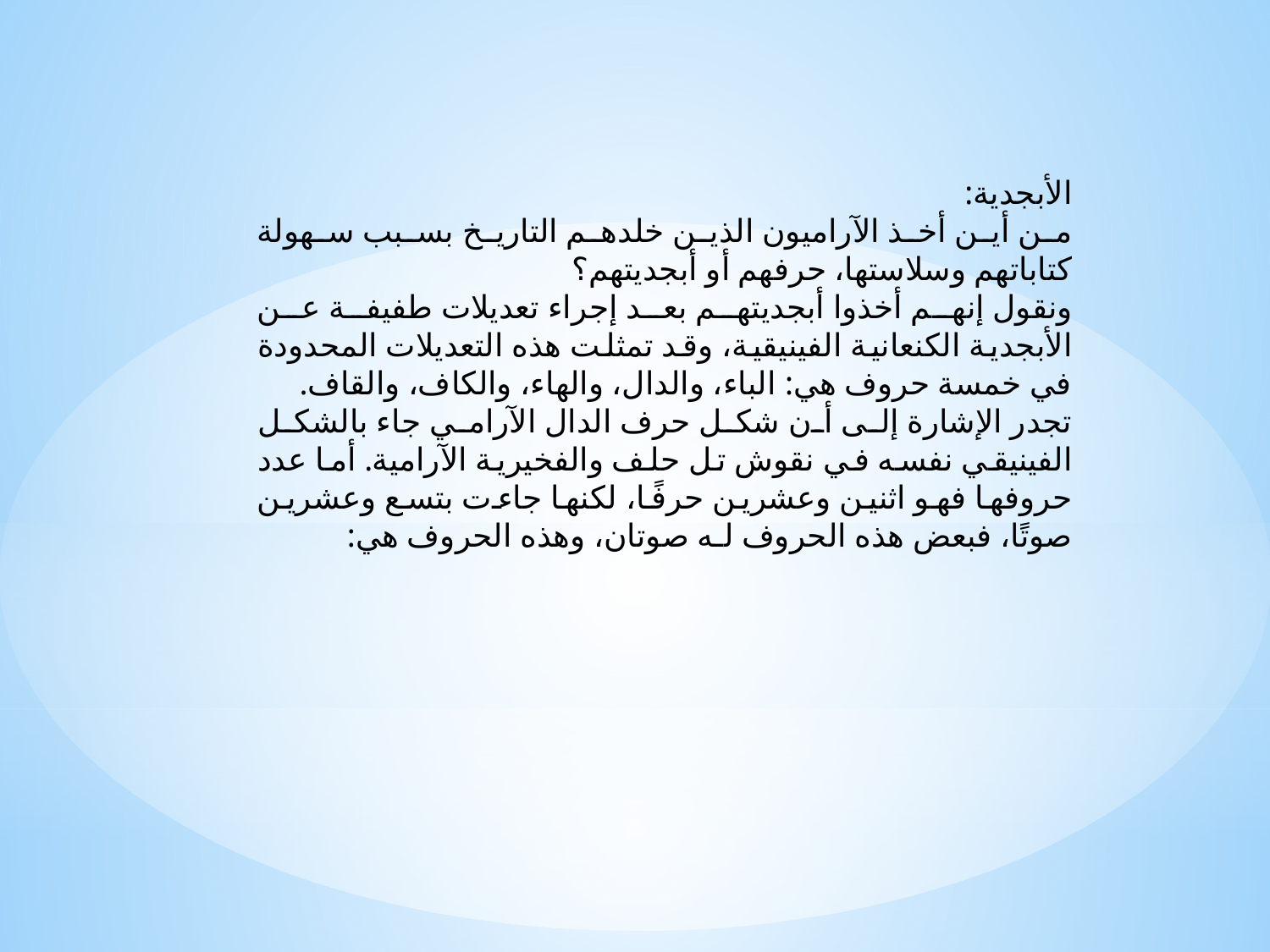

الأبجدية:
من أين أخذ الآراميون الذين خلدهم التاريخ بسبب سهولة كتاباتهم وسلاستها، حرفهم أو أبجديتهم؟
ونقول إنهم أخذوا أبجديتهم بعد إجراء تعديلات طفيفة عن الأبجدية الكنعانية الفينيقية، وقد تمثلت هذه التعديلات المحدودة في خمسة حروف هي: الباء، والدال، والهاء، والكاف، والقاف.
تجدر الإشارة إلى أن شكل حرف الدال الآرامي جاء بالشكل الفينيقي نفسه في نقوش تل حلف والفخيرية الآرامية. أما عدد حروفها فهو اثنين وعشرين حرفًا، لكنها جاءت بتسع وعشرين صوتًا، فبعض هذه الحروف لـه صوتان، وهذه الحروف هي: